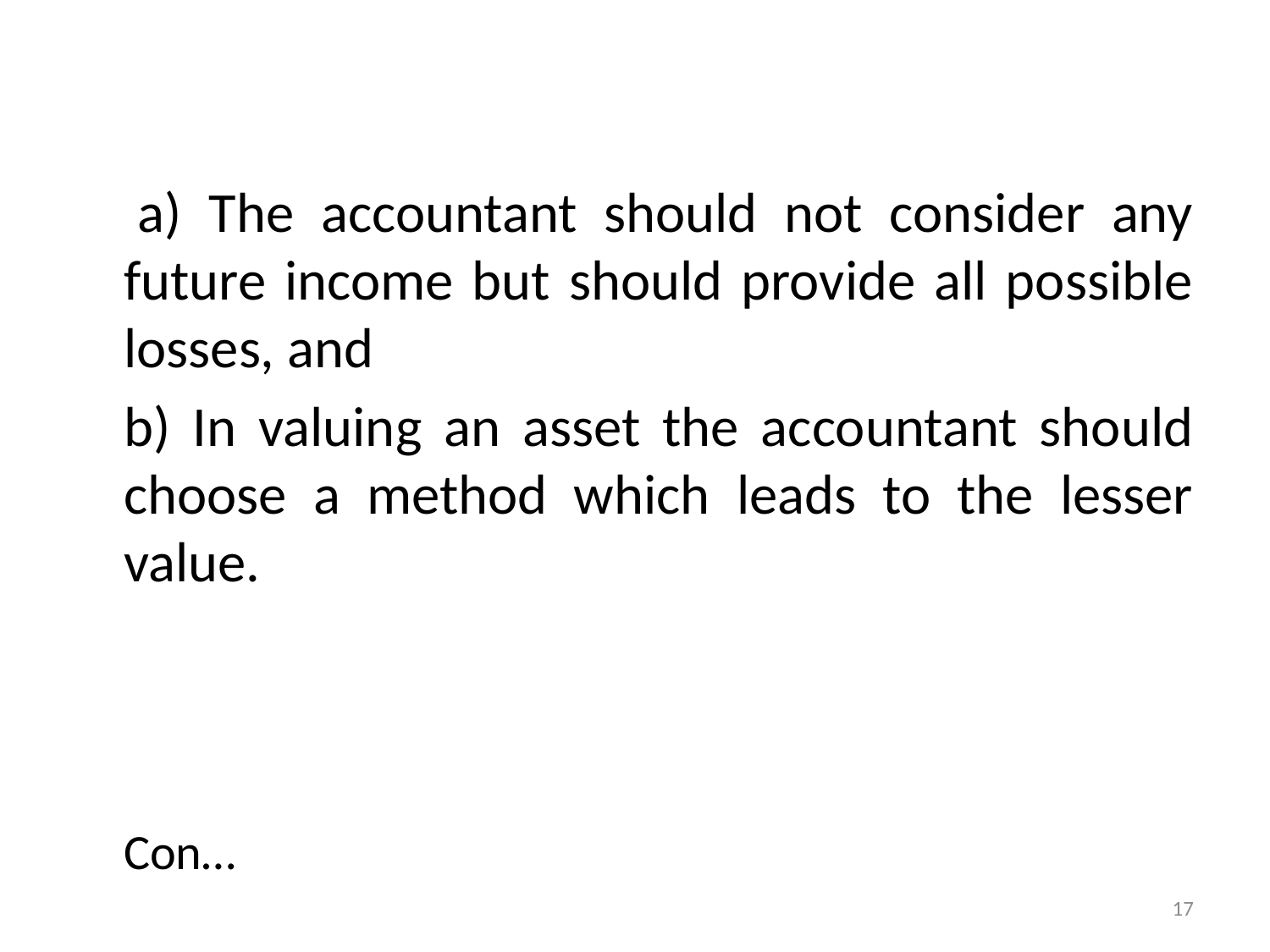

a) The accountant should not consider any future income but should provide all possible losses, and
	b) In valuing an asset the accountant should choose a method which leads to the lesser value.

								          Con…
17